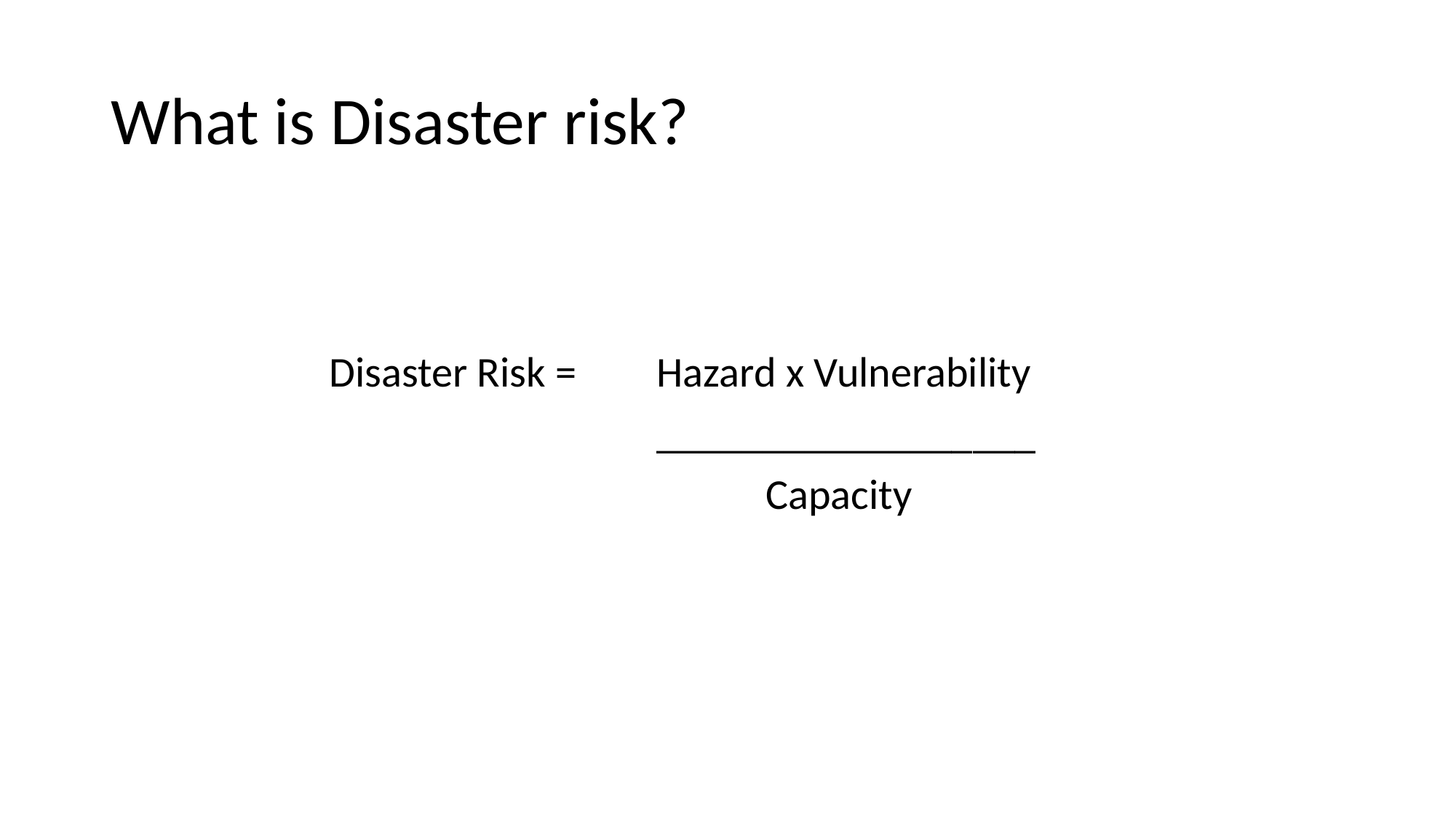

# What is Disaster risk?

		Disaster Risk = 	Hazard x Vulnerability
				     	__________________
						Capacity